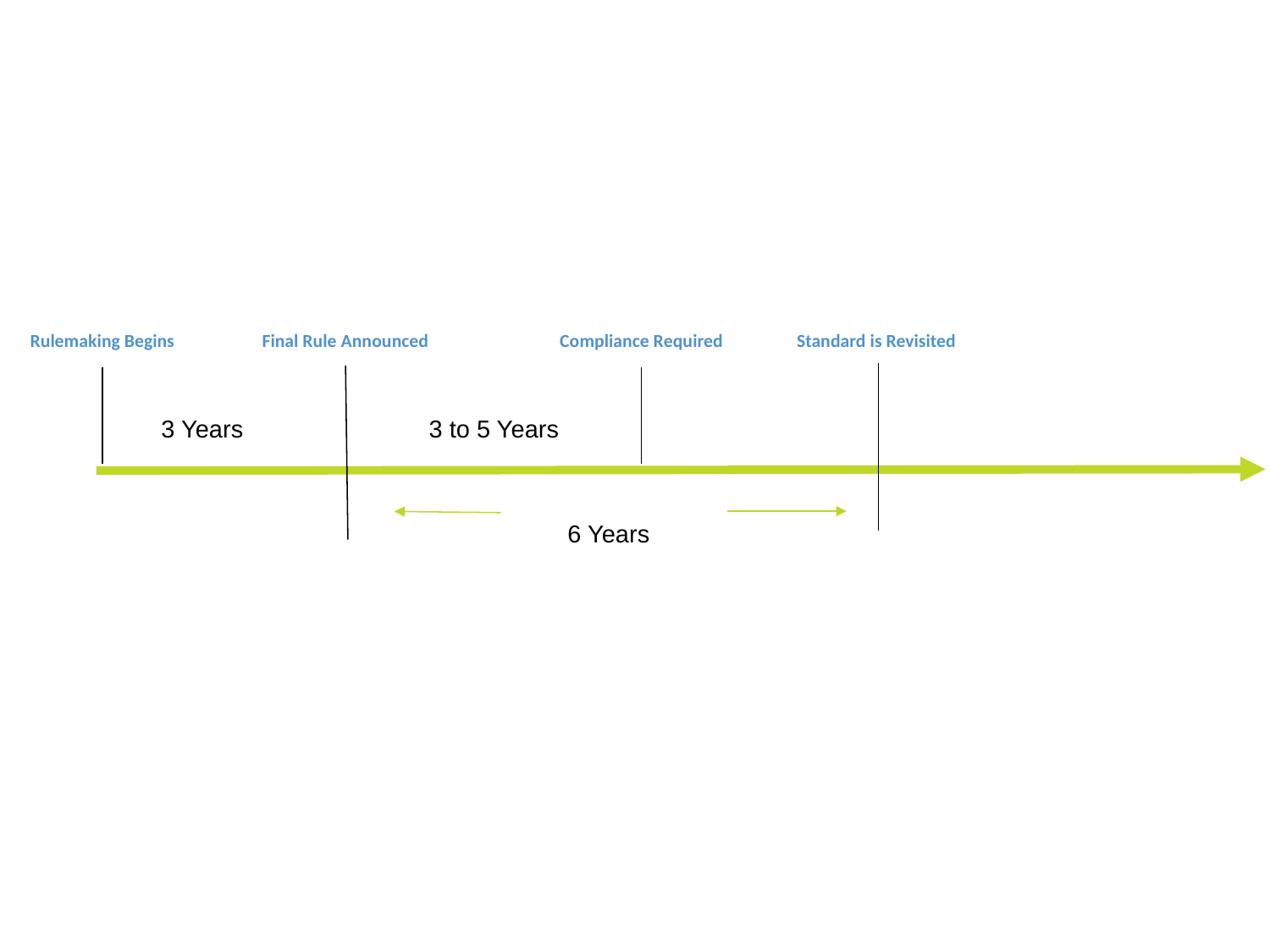

Standard is Revisited
Rulemaking Begins
Final Rule Announced
Compliance Required
3 Years
3 to 5 Years
6 Years